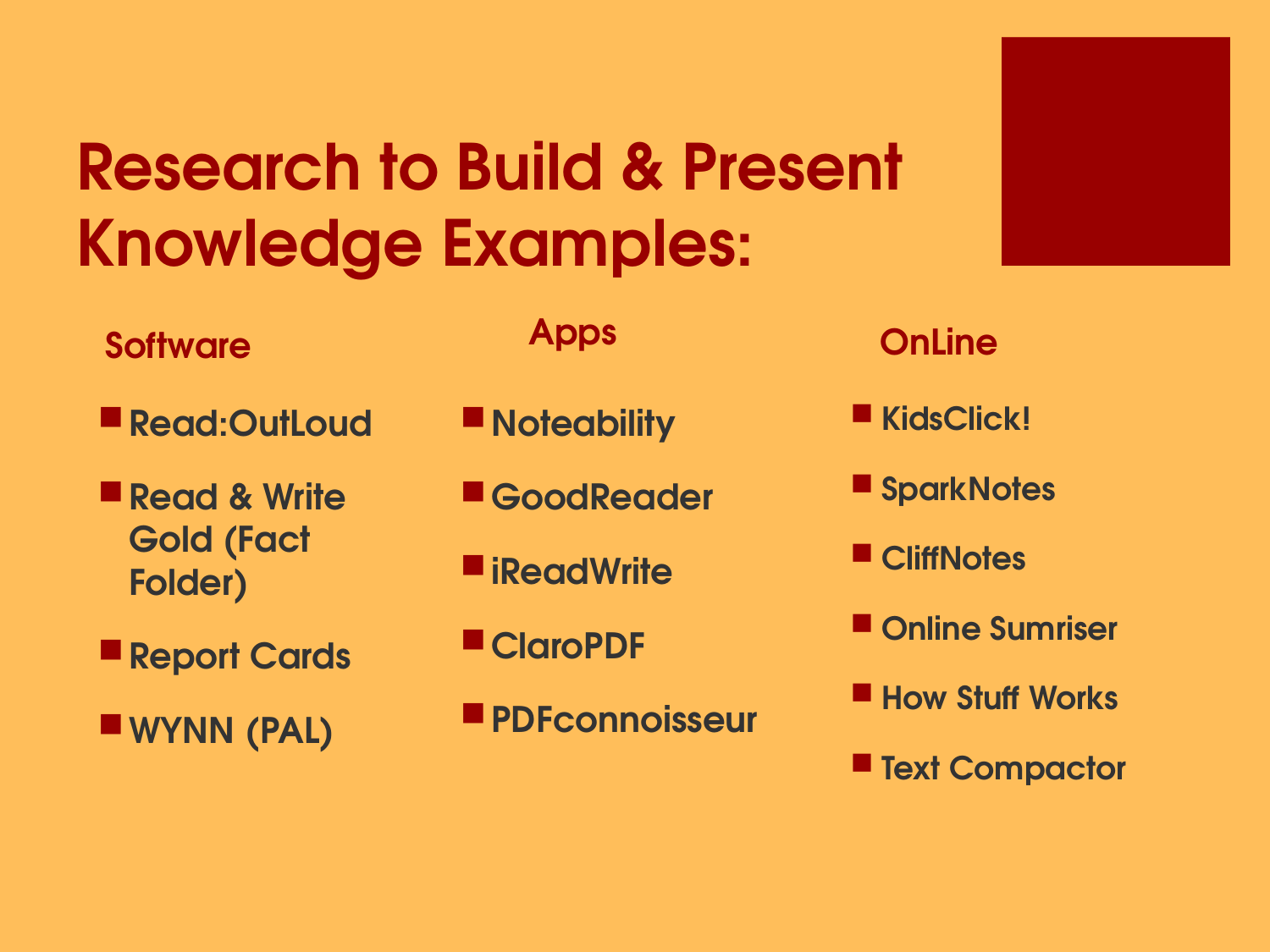

# Research to Build & Present Knowledge Examples:
Apps
OnLine
Software

KidsClick!
SparkNotes
CliffNotes
Online Sumriser
How Stuff Works
Text Compactor

Noteability
GoodReader
iReadWrite
ClaroPDF
PDFconnoisseur
Read:OutLoud
Read & Write Gold (Fact Folder)
Report Cards
WYNN (PAL)